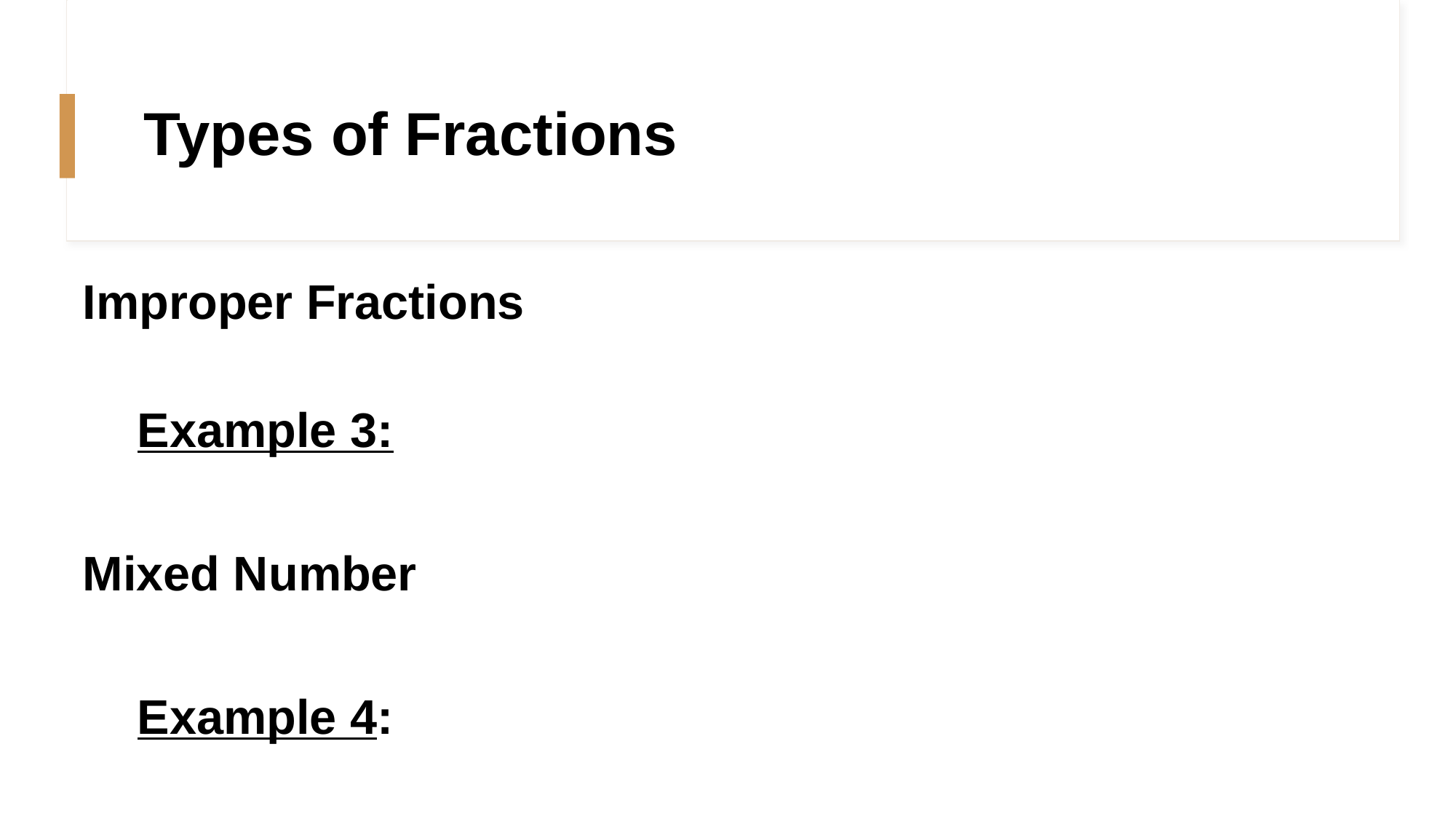

# Types of Fractions
Improper Fractions

Example 3:

Mixed Number

Example 4: